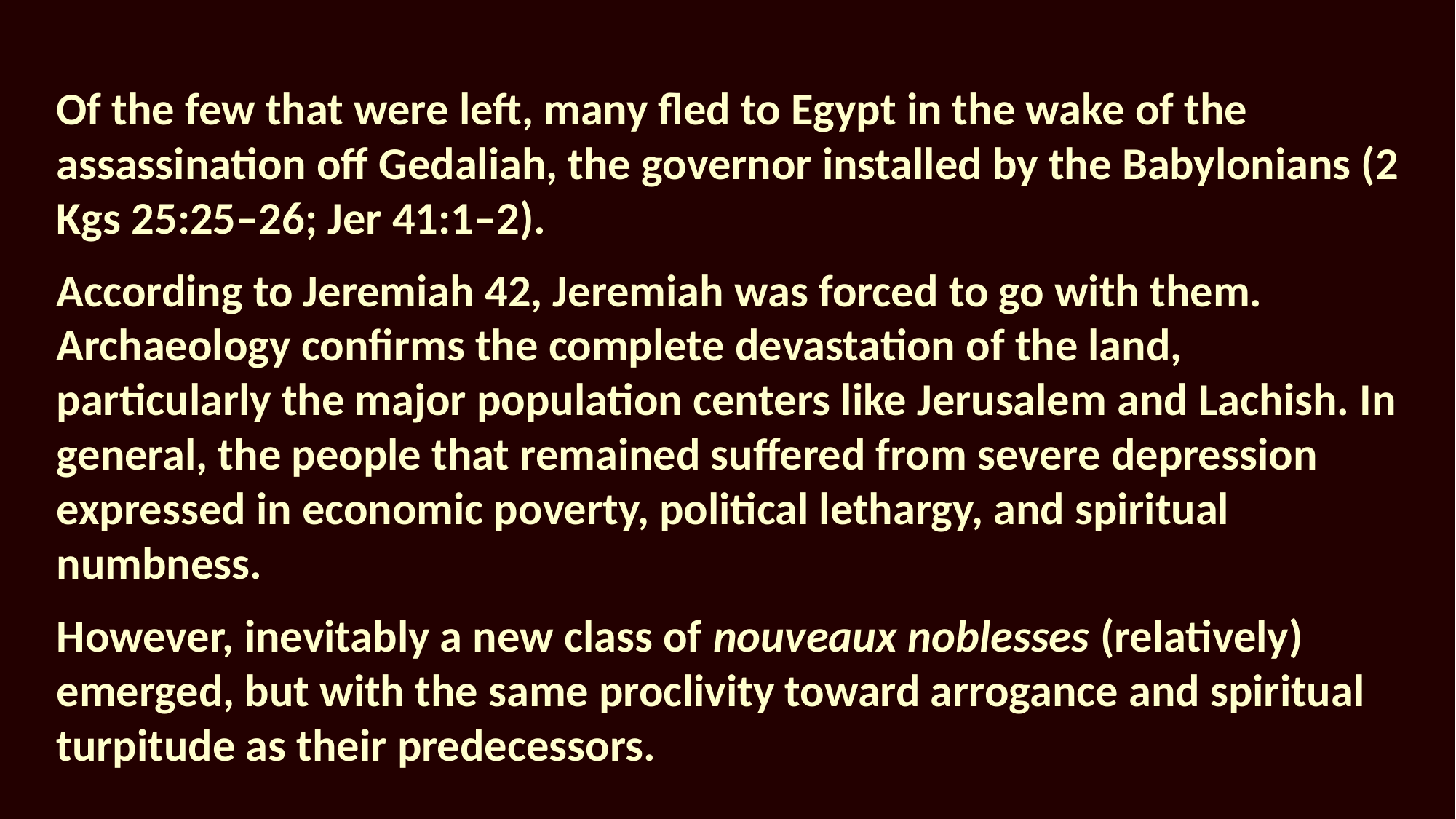

Of the few that were left, many fled to Egypt in the wake of the assassination off Gedaliah, the governor installed by the Babylonians (2 Kgs 25:25–26; Jer 41:1–2).
According to Jeremiah 42, Jeremiah was forced to go with them. Archaeology confirms the complete devastation of the land, particularly the major population centers like Jerusalem and Lachish. In general, the people that remained suffered from severe depression expressed in economic poverty, political lethargy, and spiritual numbness.
However, inevitably a new class of nouveaux noblesses (relatively) emerged, but with the same proclivity toward arrogance and spiritual turpitude as their predecessors.